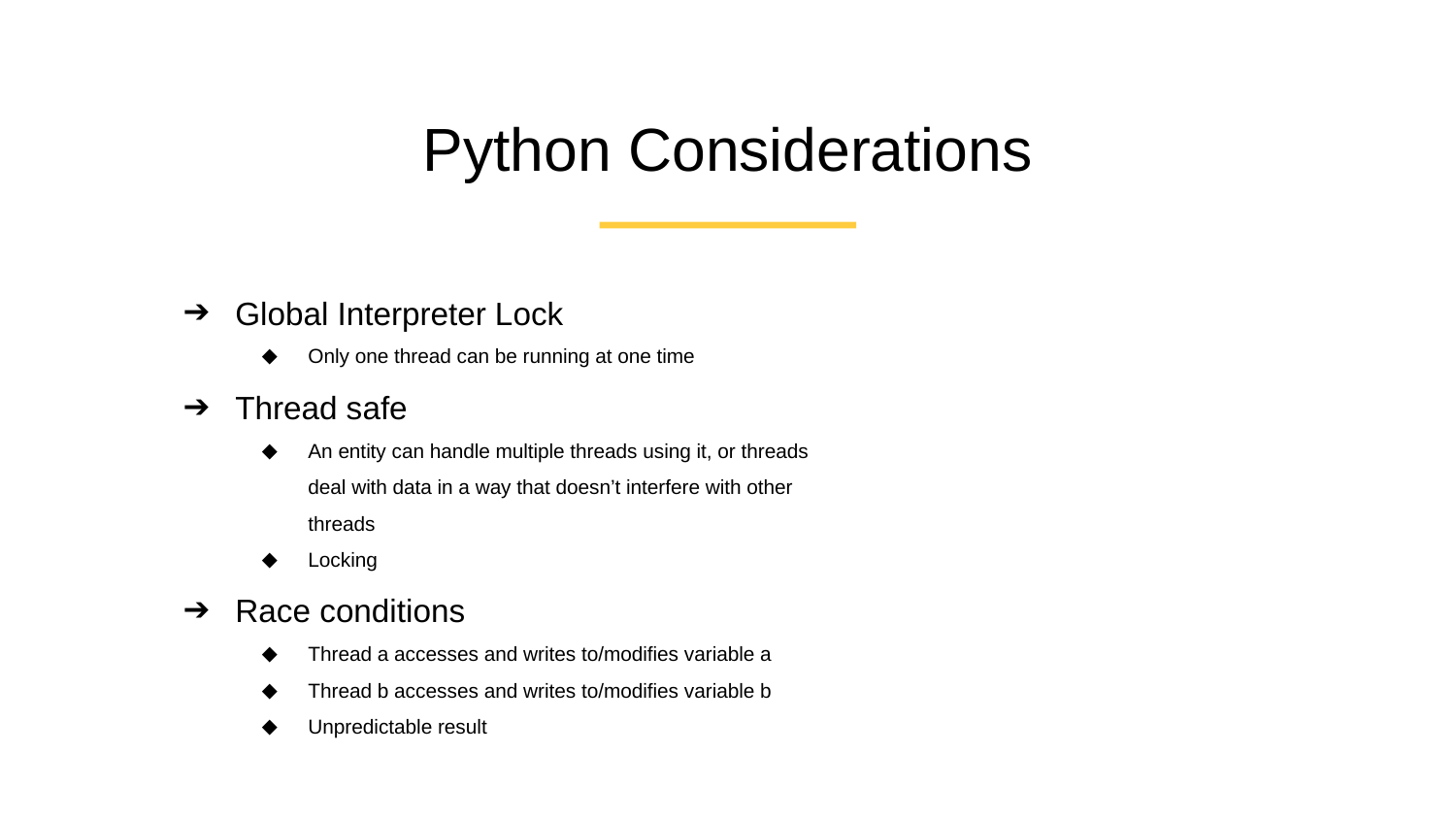

Python Considerations

Global Interpreter Lock
Only one thread can be running at one time
Thread safe
An entity can handle multiple threads using it, or threads deal with data in a way that doesn’t interfere with other threads
Locking
Race conditions
Thread a accesses and writes to/modifies variable a
Thread b accesses and writes to/modifies variable b
Unpredictable result